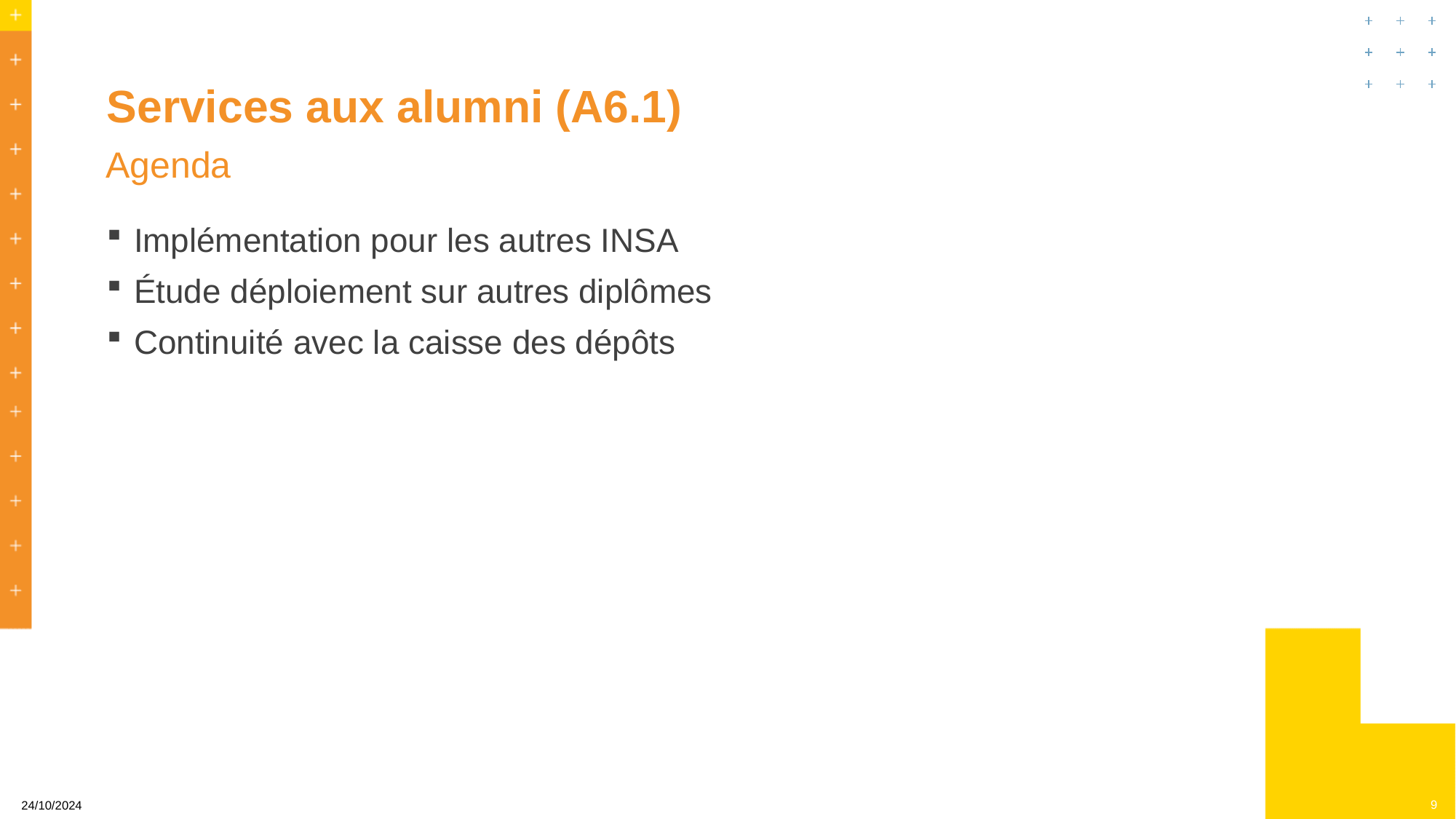

# Services aux alumni (A6.1)

Agenda

Implémentation pour les autres INSA
Étude déploiement sur autres diplômes
Continuité avec la caisse des dépôts
9
24/10/2024